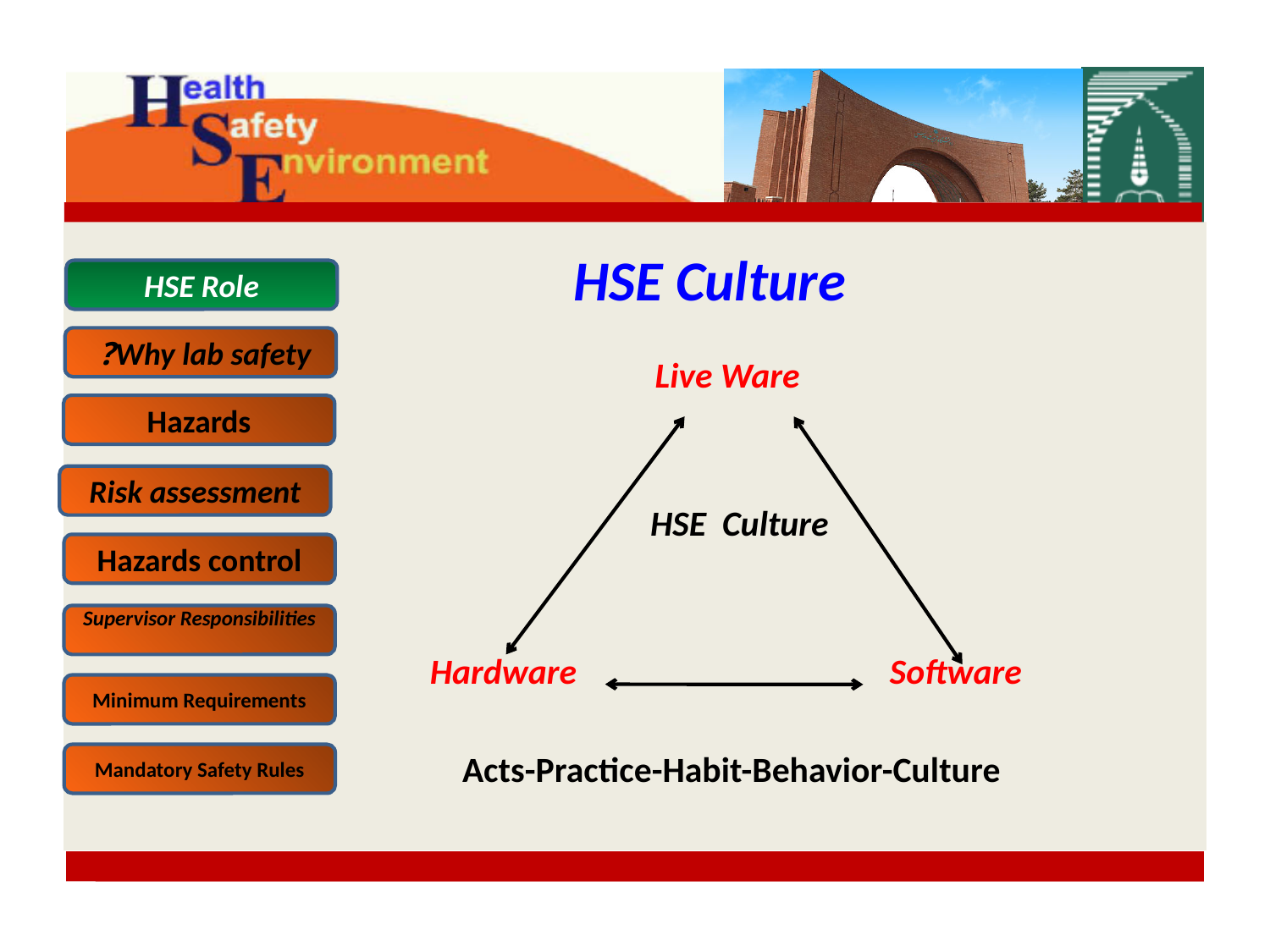

Live Ware

                          HSE  Culture

                                            Hardware                                       Software

                        Acts-Practice-Habit-Behavior-Culture

 HSE Culture
HSE Role
Why lab safety?
Hazards
Risk assessment
Hazards control
Supervisor Responsibilities

Minimum Requirements
Mandatory Safety Rules